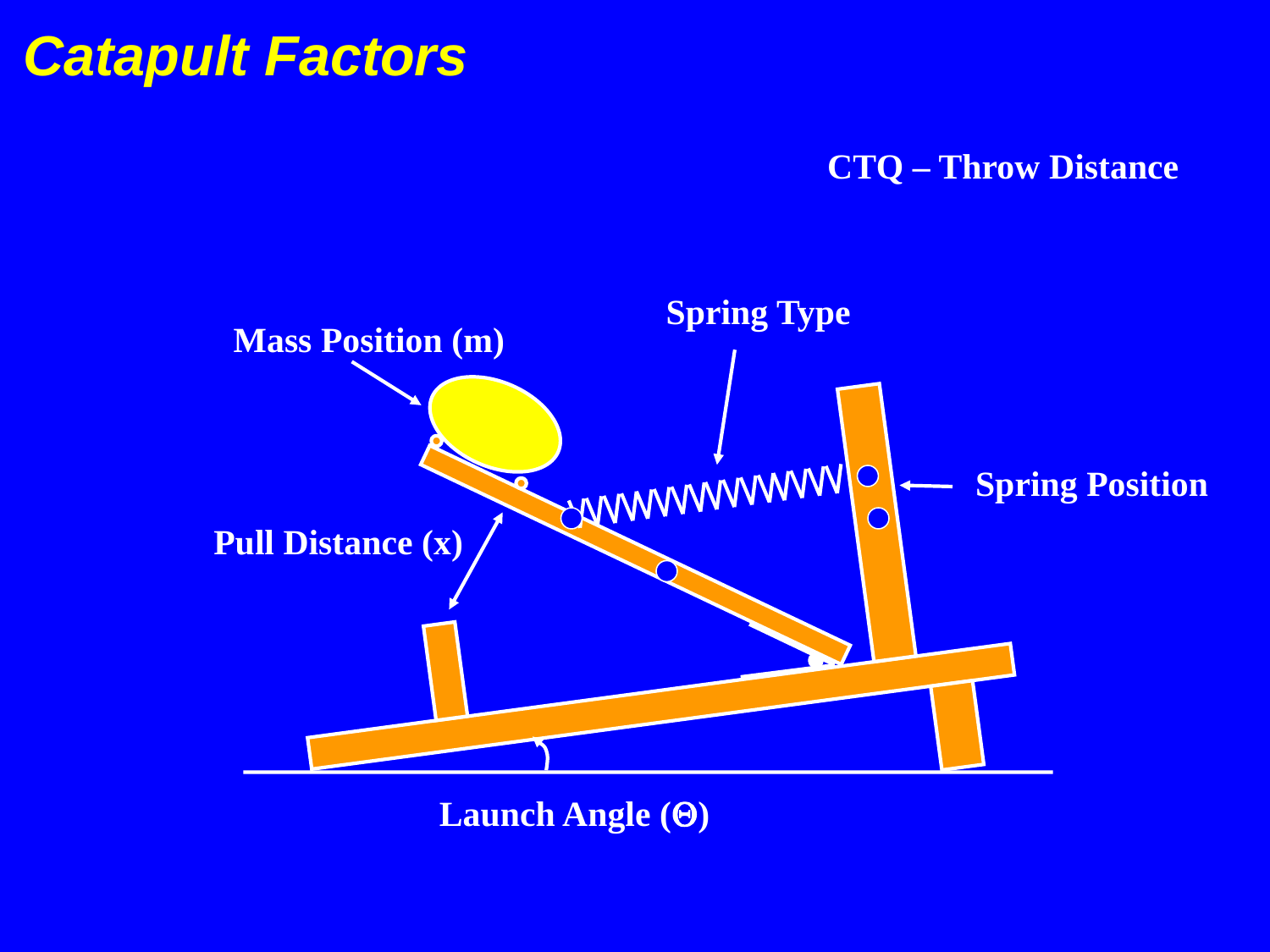

# Catapult Factors
CTQ – Throw Distance
Spring Type
Mass Position (m)

Spring Position

Pull Distance (x)

Launch Angle (Θ)